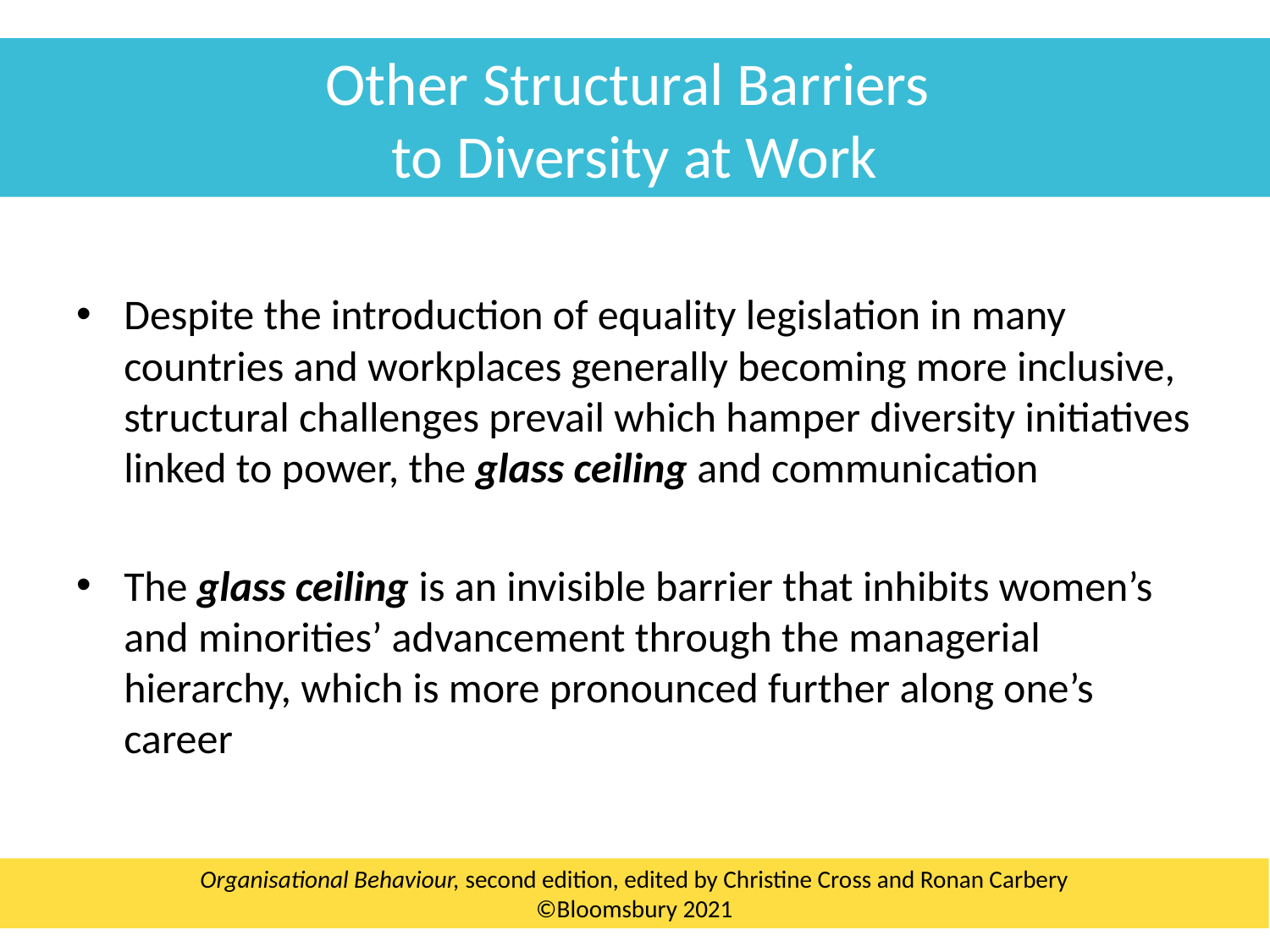

Other Structural Barriers
to Diversity at Work

Despite the introduction of equality legislation in many countries and workplaces generally becoming more inclusive, structural challenges prevail which hamper diversity initiatives linked to power, the glass ceiling and communication

The glass ceiling is an invisible barrier that inhibits women’s and minorities’ advancement through the managerial hierarchy, which is more pronounced further along one’s career